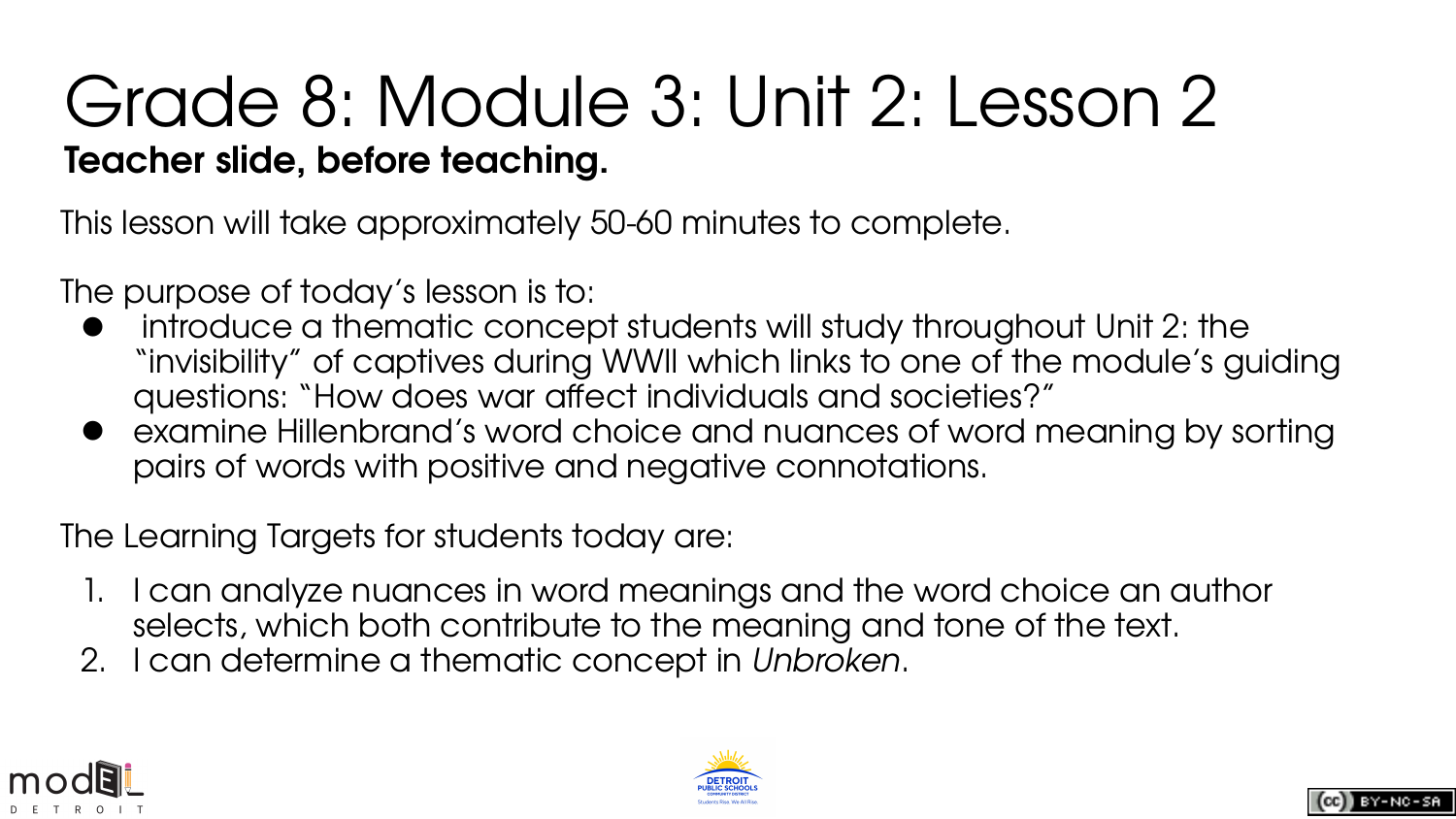

Grade 8: Module 3: Unit 2: Lesson 2
Teacher slide, before teaching.
This lesson will take approximately 50-60 minutes to complete.

The purpose of today’s lesson is to:
 introduce a thematic concept students will study throughout Unit 2: the “invisibility” of captives during WWII which links to one of the module’s guiding questions: “How does war affect individuals and societies?”
examine Hillenbrand’s word choice and nuances of word meaning by sorting pairs of words with positive and negative connotations.

The Learning Targets for students today are:
I can analyze nuances in word meanings and the word choice an author selects, which both contribute to the meaning and tone of the text.
I can determine a thematic concept in Unbroken.